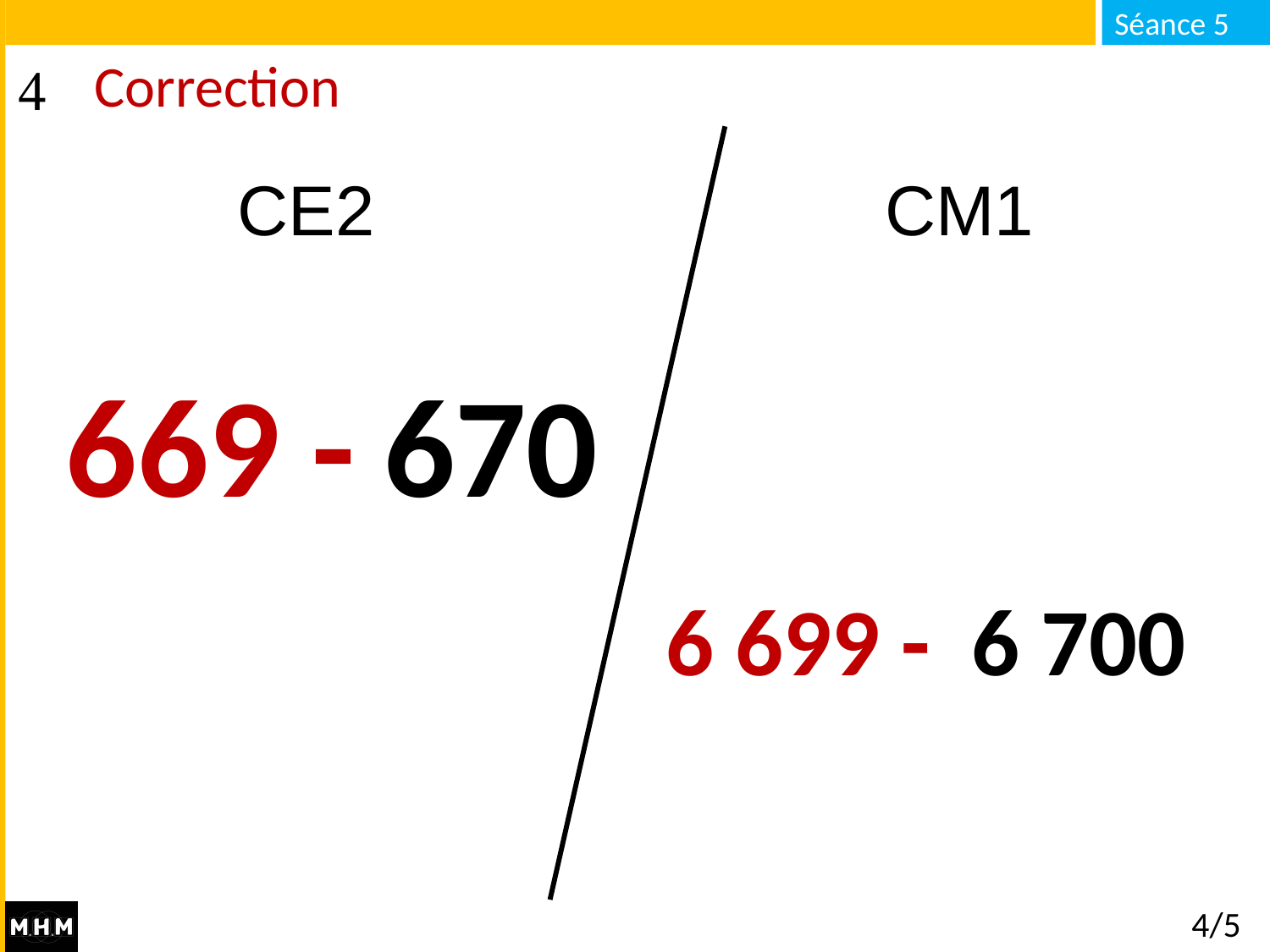

# Correction

CE2                          CM1
669 -
670
6 699 -
6 700
4/5